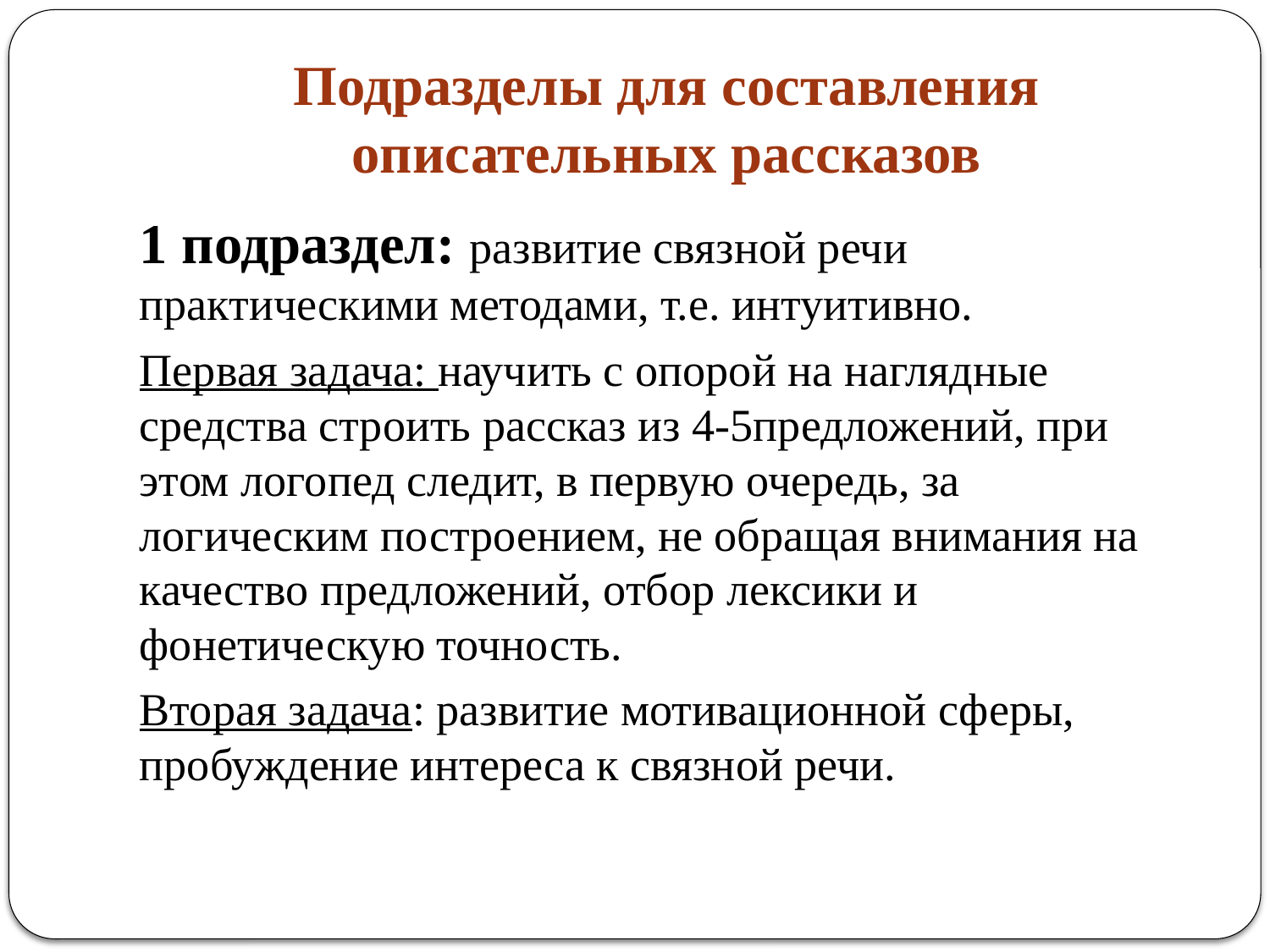

# Подразделы для составления описательных рассказов
1 подраздел: развитие связной речи практическими методами, т.е. интуитивно.
Первая задача: научить с опорой на наглядные средства строить рассказ из 4-5предложений, при этом логопед следит, в первую очередь, за логическим построением, не обращая внимания на качество предложений, отбор лексики и фонетическую точность.
Вторая задача: развитие мотивационной сферы, пробуждение интереса к связной речи.